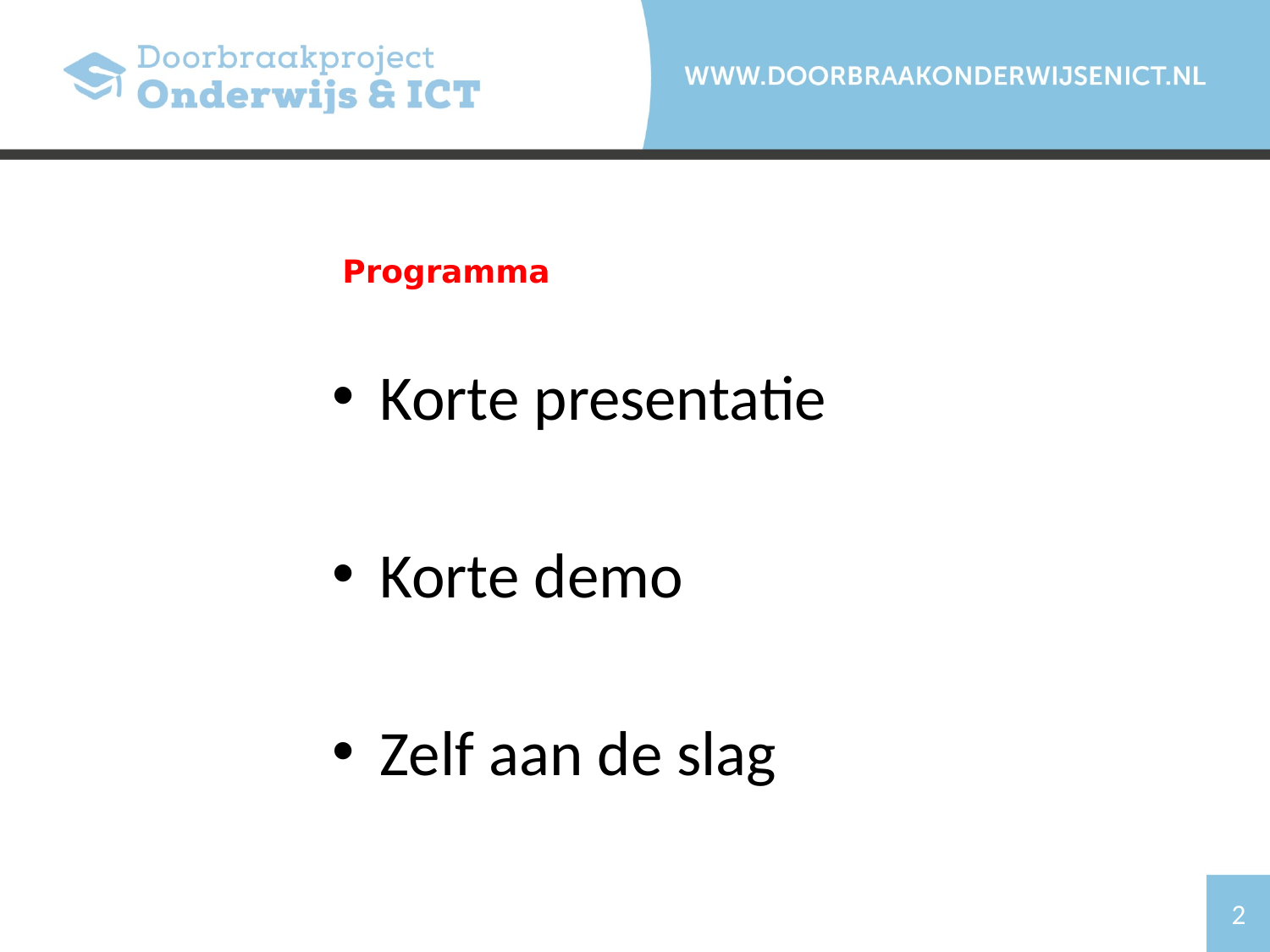

Programma
Korte presentatie

Korte demo

Zelf aan de slag